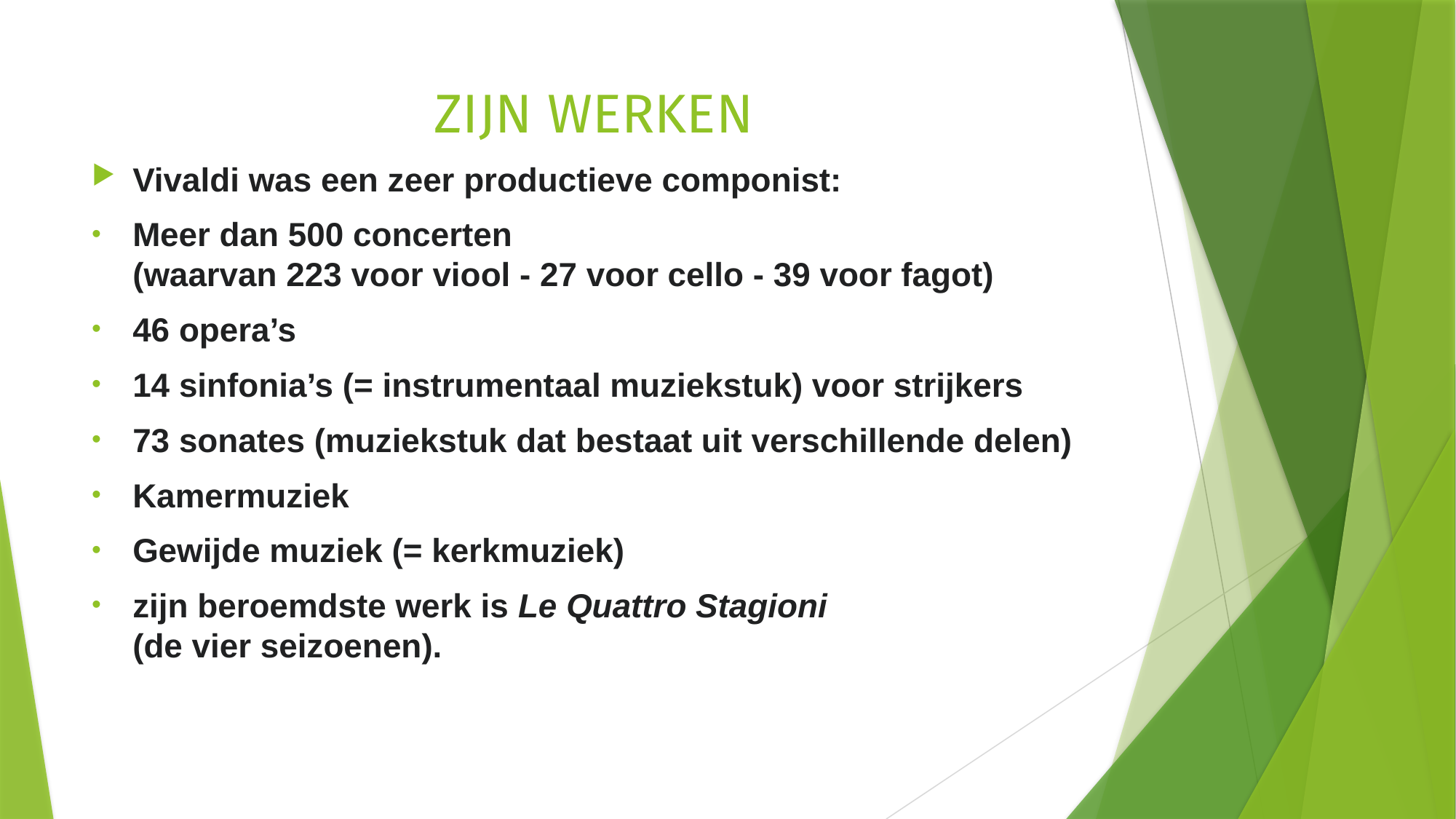

# ZIJN WERKEN
Vivaldi was een zeer productieve componist:
Meer dan 500 concerten 
(waarvan 223 voor viool - 27 voor cello - 39 voor fagot)
46 opera’s
14 sinfonia’s (= instrumentaal muziekstuk) voor strijkers
73 sonates (muziekstuk dat bestaat uit verschillende delen)
Kamermuziek
Gewijde muziek (= kerkmuziek)
zijn beroemdste werk is Le Quattro Stagioni 
(de vier seizoenen).